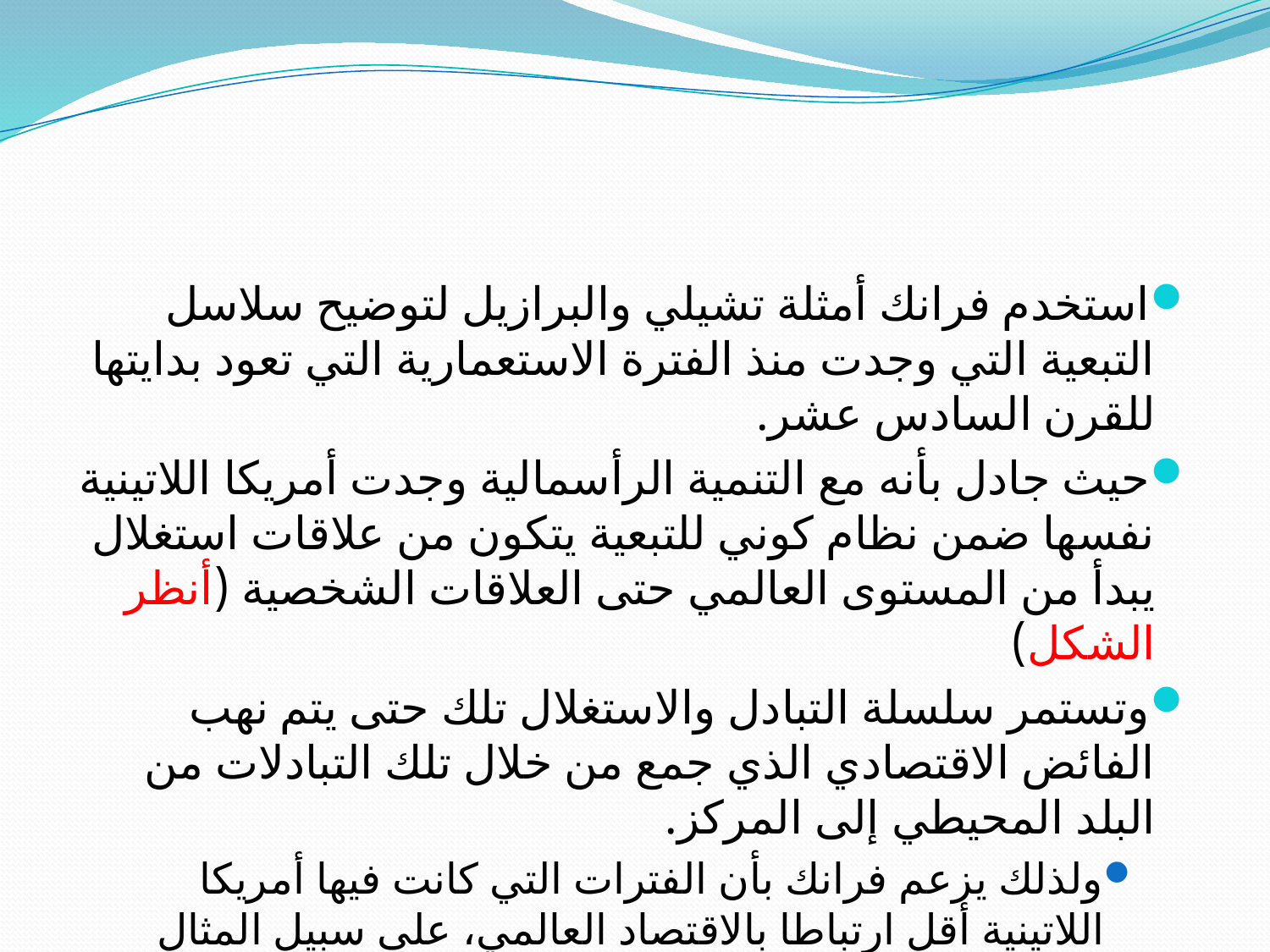

استخدم فرانك أمثلة تشيلي والبرازيل لتوضيح سلاسل التبعية التي وجدت منذ الفترة الاستعمارية التي تعود بدايتها للقرن السادس عشر.
حيث جادل بأنه مع التنمية الرأسمالية وجدت أمريكا اللاتينية نفسها ضمن نظام كوني للتبعية يتكون من علاقات استغلال يبدأ من المستوى العالمي حتى العلاقات الشخصية (أنظر الشكل)
وتستمر سلسلة التبادل والاستغلال تلك حتى يتم نهب الفائض الاقتصادي الذي جمع من خلال تلك التبادلات من البلد المحيطي إلى المركز.
ولذلك يزعم فرانك بأن الفترات التي كانت فيها أمريكا اللاتينية أقل ارتباطا بالاقتصاد العالمي، على سبيل المثال فترة الحرب العالمية الثانية، هي الفترات التي كانت التنمية فيها أكثر احتمالا في المنطقة.